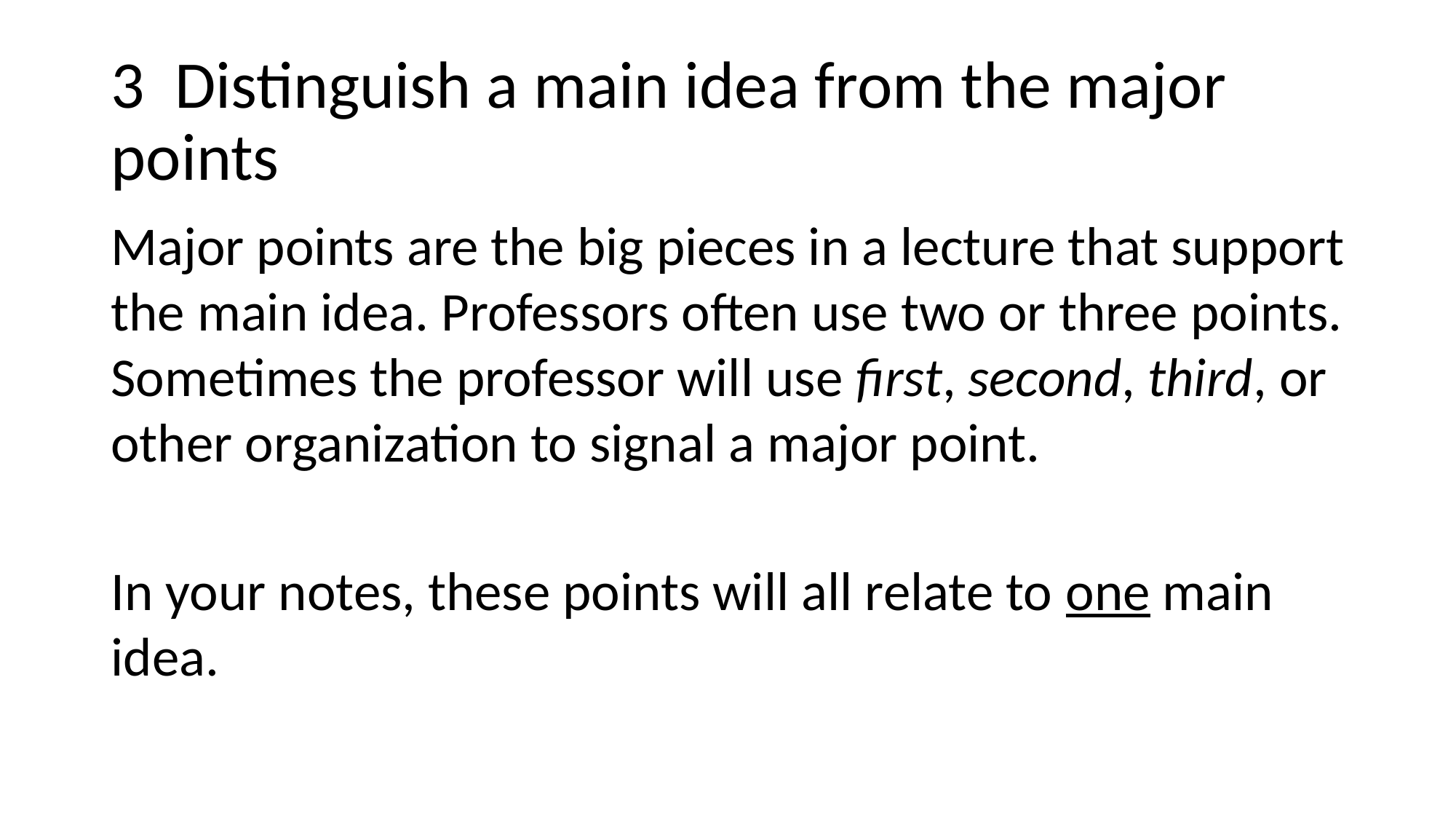

# 3  Distinguish a main idea from the major points

Major points are the big pieces in a lecture that support the main idea. Professors often use two or three points. Sometimes the professor will use first, second, third, or other organization to signal a major point.

In your notes, these points will all relate to one main idea.